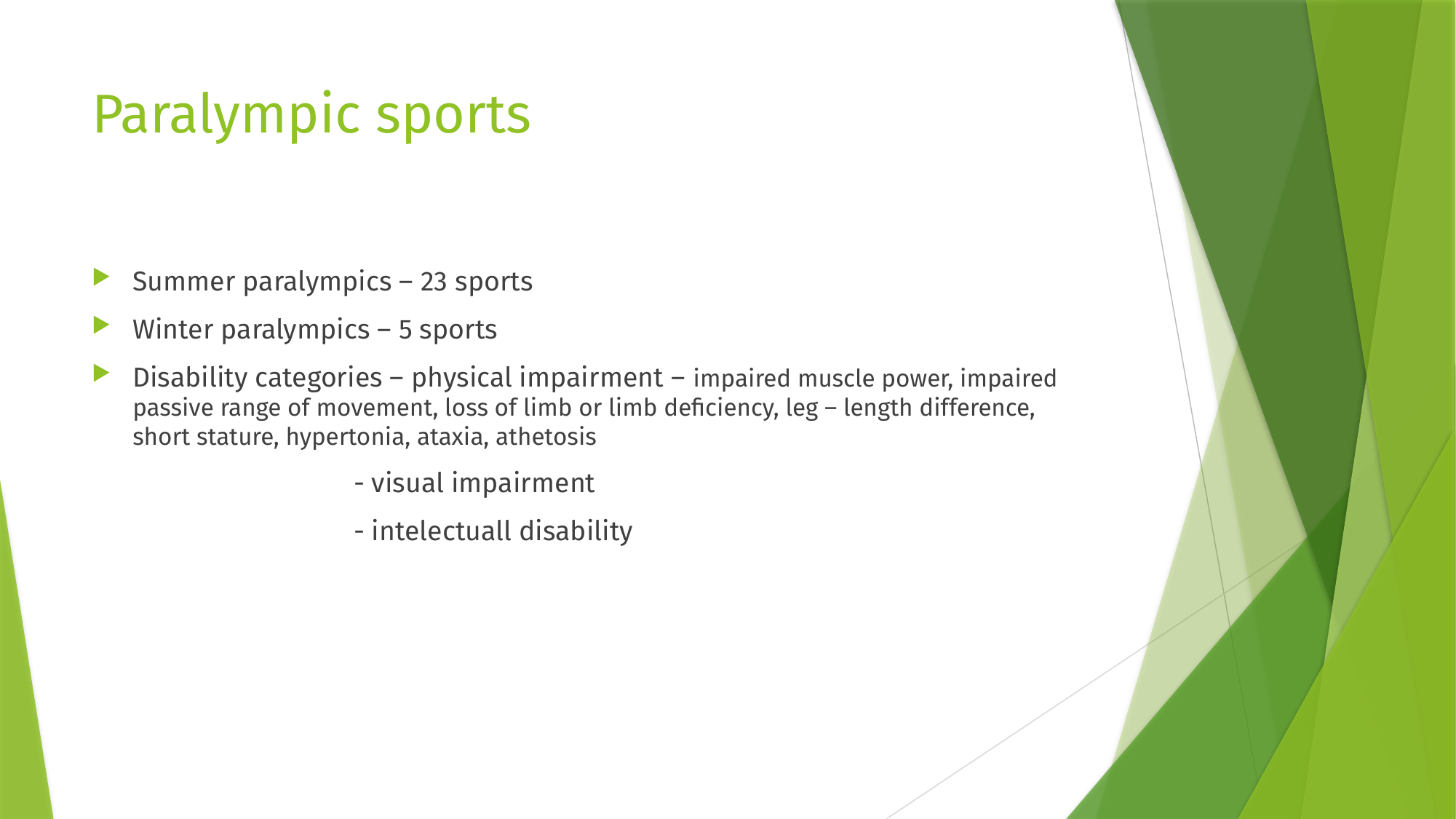

# Paralympic sports
Summer paralympics – 23 sports
Winter paralympics – 5 sports
Disability categories – physical impairment – impaired muscle power, impaired passive range of movement, loss of limb or limb deficiency, leg – length difference, short stature, hypertonia, ataxia, athetosis
                                    - visual impairment
                                    - intelectuall disability